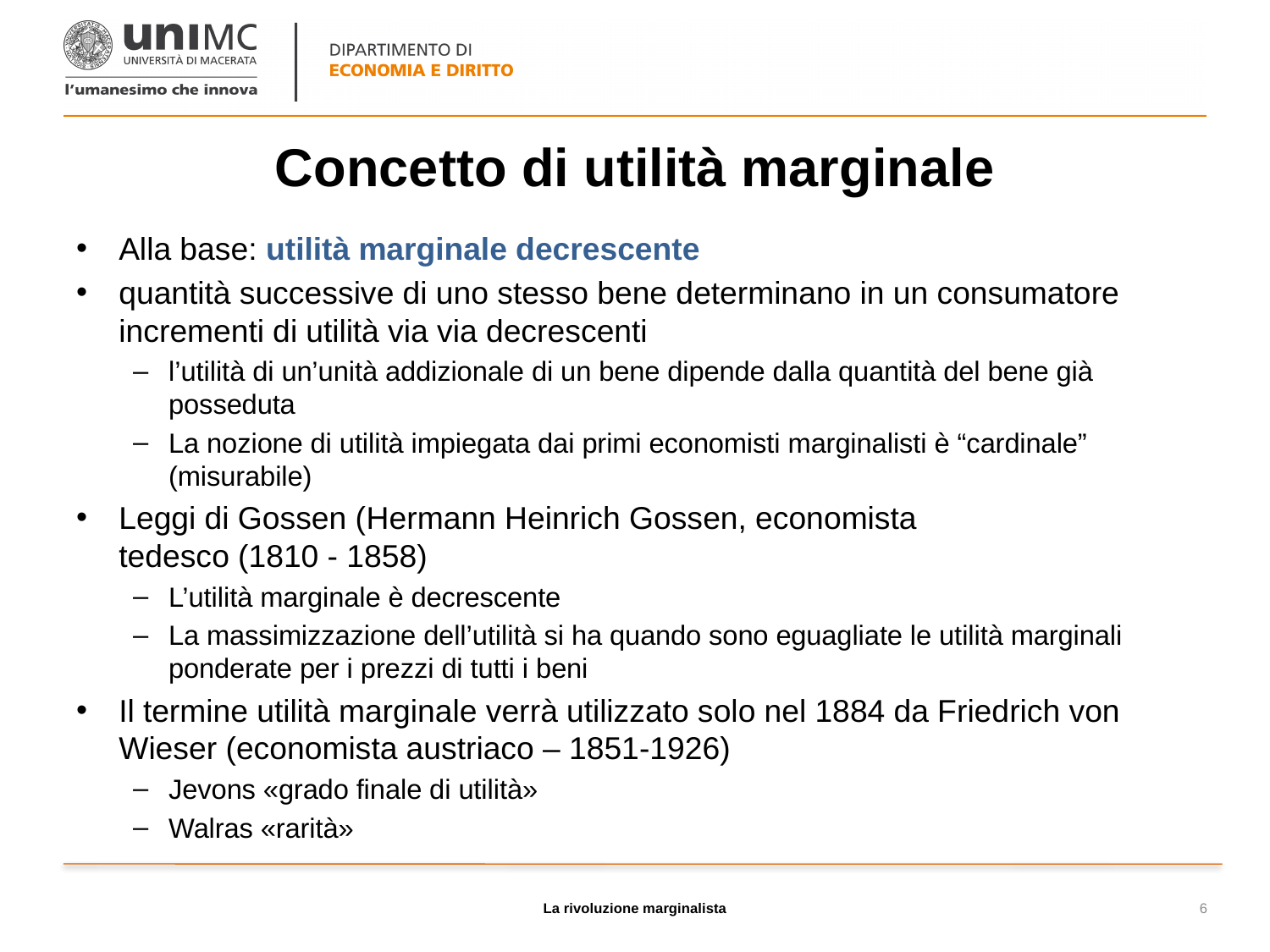

# Concetto di utilità marginale
Alla base: utilità marginale decrescente
quantità successive di uno stesso bene determinano in un consumatore incrementi di utilità via via decrescenti
l’utilità di un’unità addizionale di un bene dipende dalla quantità del bene già posseduta
La nozione di utilità impiegata dai primi economisti marginalisti è “cardinale” (misurabile)
Leggi di Gossen (Hermann Heinrich Gossen, economista tedesco (1810 - 1858)
L’utilità marginale è decrescente
La massimizzazione dell’utilità si ha quando sono eguagliate le utilità marginali ponderate per i prezzi di tutti i beni
Il termine utilità marginale verrà utilizzato solo nel 1884 da Friedrich von Wieser (economista austriaco – 1851-1926)
Jevons «grado finale di utilità»
Walras «rarità»

La rivoluzione marginalista
6